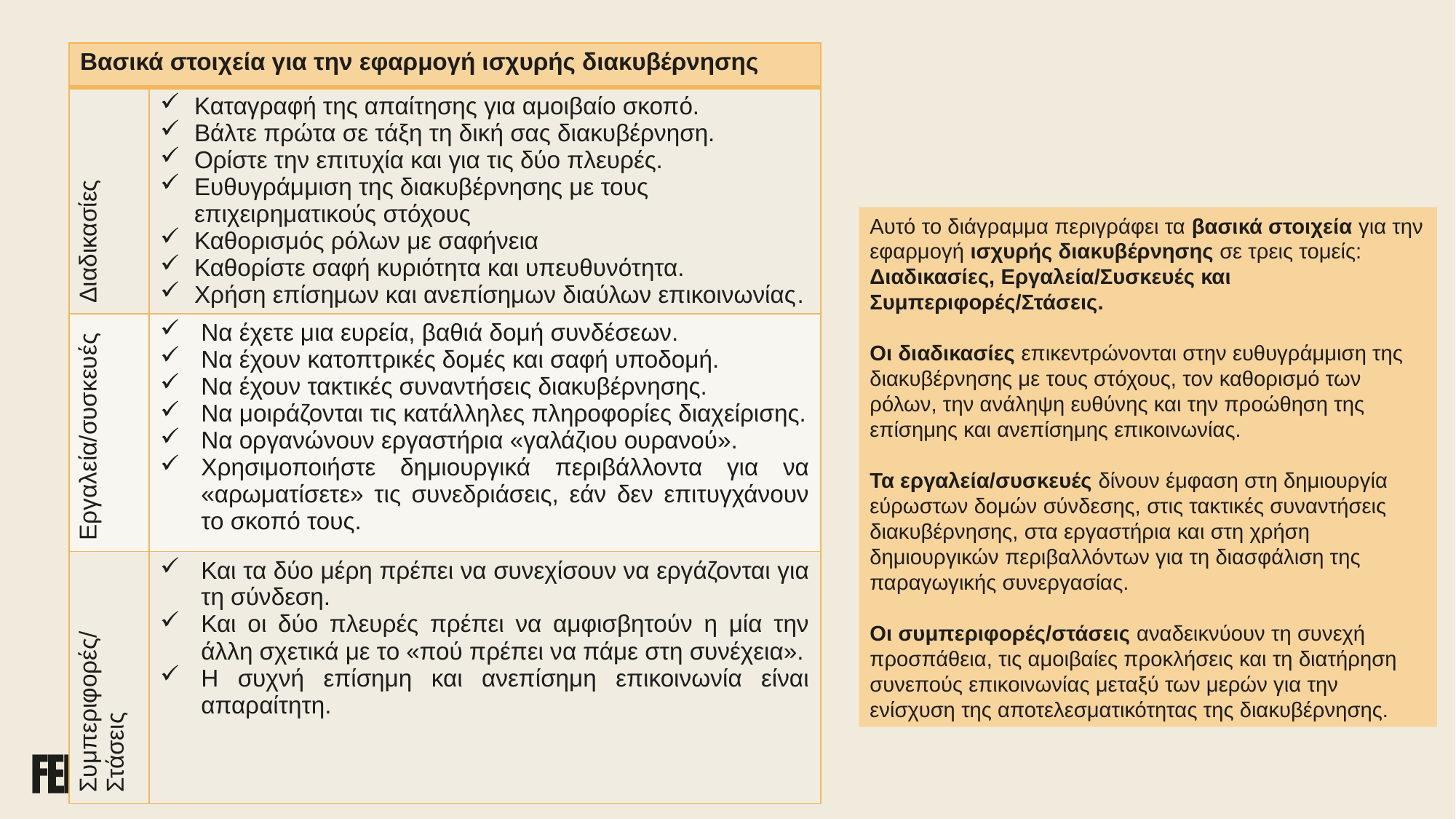

| Βασικά στοιχεία για την εφαρμογή ισχυρής διακυβέρνησης |  |
| --- | --- |
| Διαδικασίες | Καταγραφή της απαίτησης για αμοιβαίο σκοπό. Βάλτε πρώτα σε τάξη τη δική σας διακυβέρνηση. Ορίστε την επιτυχία και για τις δύο πλευρές. Ευθυγράμμιση της διακυβέρνησης με τους επιχειρηματικούς στόχους Καθορισμός ρόλων με σαφήνεια Καθορίστε σαφή κυριότητα και υπευθυνότητα. Χρήση επίσημων και ανεπίσημων διαύλων επικοινωνίας. |
| Εργαλεία/συσκευές | Να έχετε μια ευρεία, βαθιά δομή συνδέσεων. Να έχουν κατοπτρικές δομές και σαφή υποδομή. Να έχουν τακτικές συναντήσεις διακυβέρνησης. Να μοιράζονται τις κατάλληλες πληροφορίες διαχείρισης. Να οργανώνουν εργαστήρια «γαλάζιου ουρανού». Χρησιμοποιήστε δημιουργικά περιβάλλοντα για να «αρωματίσετε» τις συνεδριάσεις, εάν δεν επιτυγχάνουν το σκοπό τους. |
| Συμπεριφορές/Στάσεις | Και τα δύο μέρη πρέπει να συνεχίσουν να εργάζονται για τη σύνδεση. Και οι δύο πλευρές πρέπει να αμφισβητούν η μία την άλλη σχετικά με το «πού πρέπει να πάμε στη συνέχεια». Η συχνή επίσημη και ανεπίσημη επικοινωνία είναι απαραίτητη. |
Αυτό το διάγραμμα περιγράφει τα βασικά στοιχεία για την εφαρμογή ισχυρής διακυβέρνησης σε τρεις τομείς: Διαδικασίες, Εργαλεία/Συσκευές και Συμπεριφορές/Στάσεις.

Οι διαδικασίες επικεντρώνονται στην ευθυγράμμιση της διακυβέρνησης με τους στόχους, τον καθορισμό των ρόλων, την ανάληψη ευθύνης και την προώθηση της επίσημης και ανεπίσημης επικοινωνίας.

Τα εργαλεία/συσκευές δίνουν έμφαση στη δημιουργία εύρωστων δομών σύνδεσης, στις τακτικές συναντήσεις διακυβέρνησης, στα εργαστήρια και στη χρήση δημιουργικών περιβαλλόντων για τη διασφάλιση της παραγωγικής συνεργασίας.

Οι συμπεριφορές/στάσεις αναδεικνύουν τη συνεχή προσπάθεια, τις αμοιβαίες προκλήσεις και τη διατήρηση συνεπούς επικοινωνίας μεταξύ των μερών για την ενίσχυση της αποτελεσματικότητας της διακυβέρνησης.